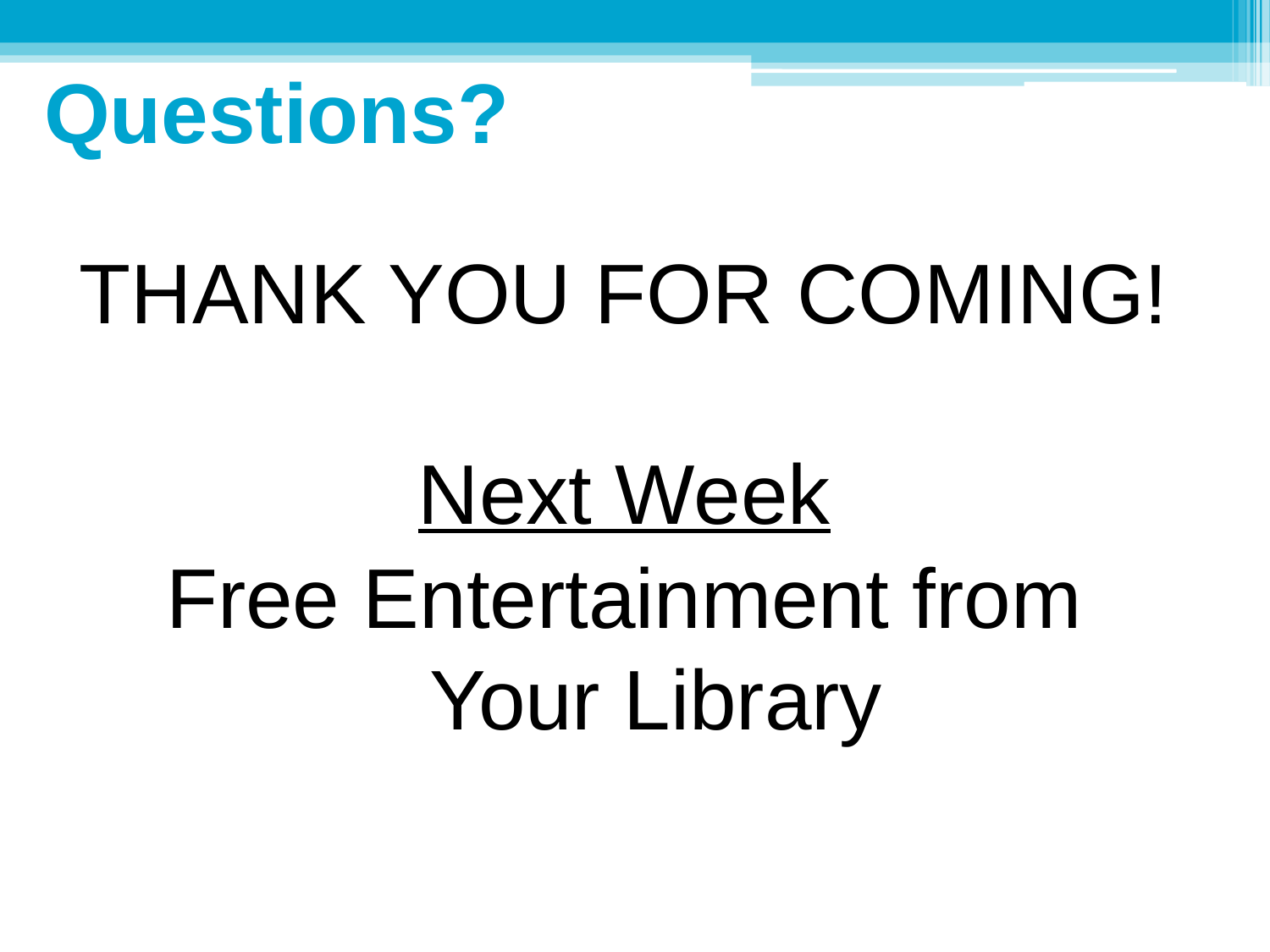

Questions?
THANK YOU FOR COMING!

Next Week
Free Entertainment from Your Library